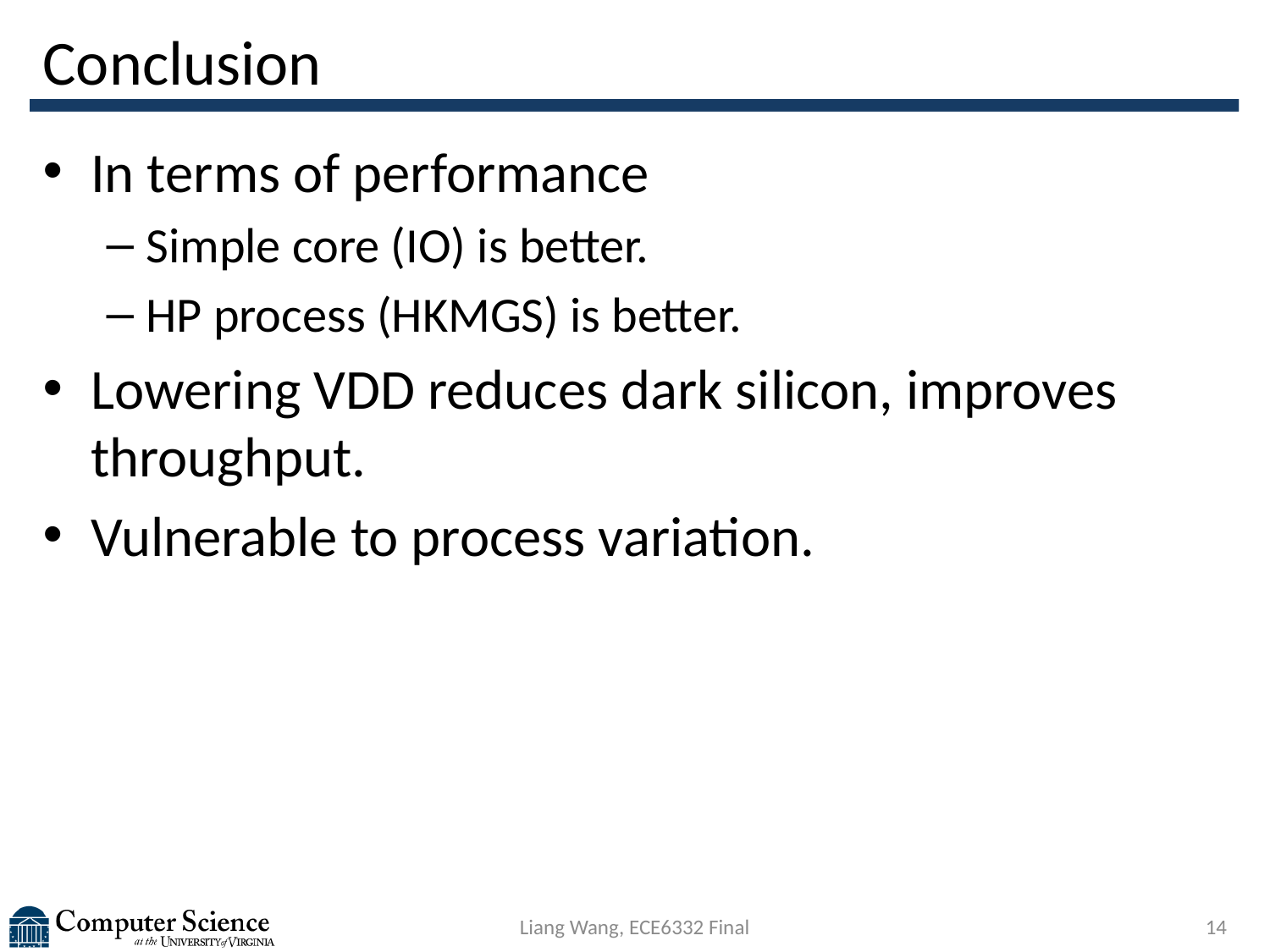

# Conclusion
In terms of performance
Simple core (IO) is better.
HP process (HKMGS) is better.
Lowering VDD reduces dark silicon, improves throughput.
Vulnerable to process variation.
Liang Wang, ECE6332 Final
14